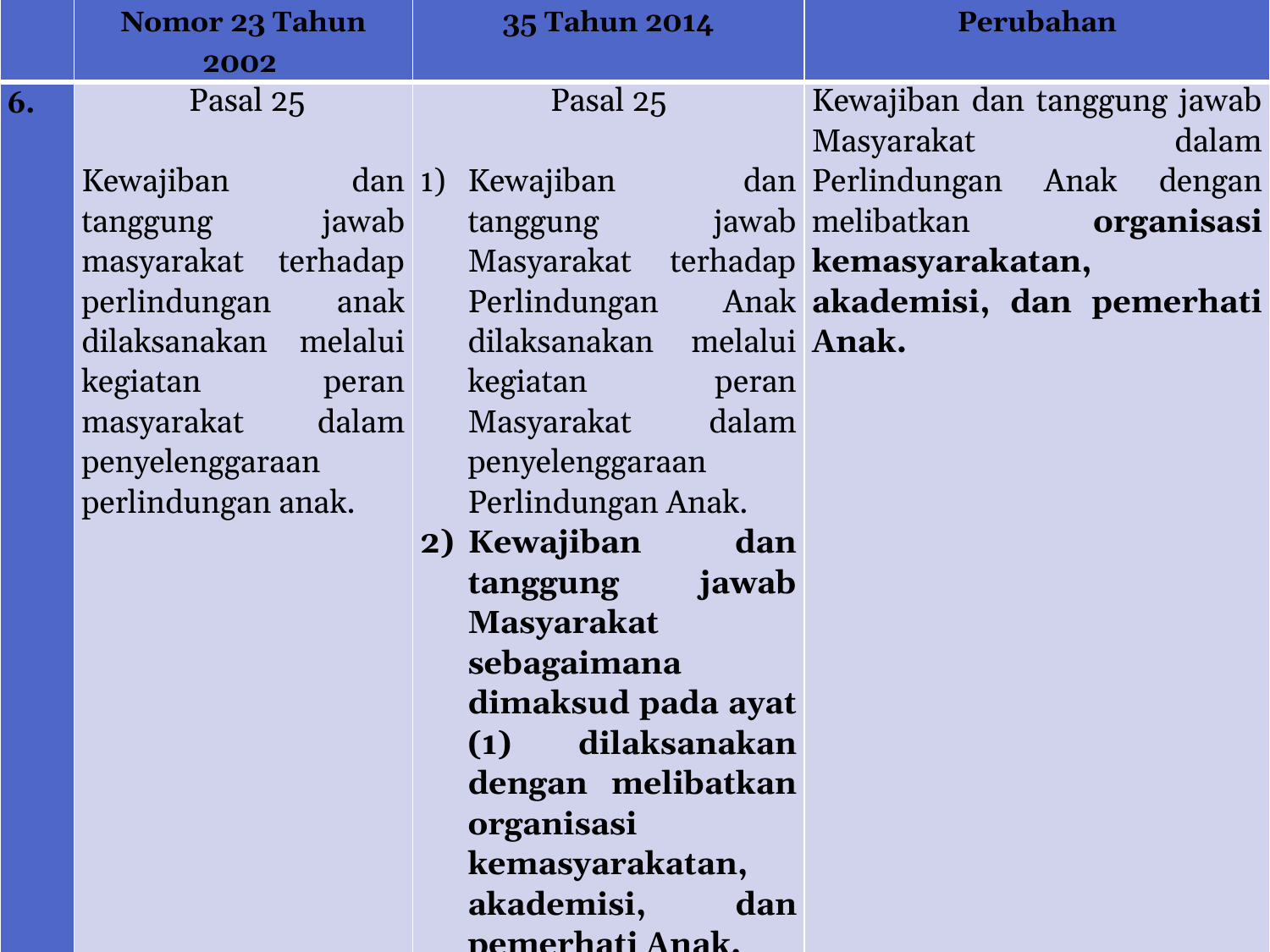

| No. | Undang-Undang Nomor 23 Tahun 2002 | Undang-Undang Nomor 35 Tahun 2014 | Keterangan Perubahan |
| --- | --- | --- | --- |
| 6. | Pasal 25   Kewajiban dan tanggung jawab masyarakat terhadap perlindungan anak dilaksanakan melalui kegiatan peran masyarakat dalam penyelenggaraan perlindungan anak. | Pasal 25   Kewajiban dan tanggung jawab Masyarakat terhadap Perlindungan Anak dilaksanakan melalui kegiatan peran Masyarakat dalam penyelenggaraan Perlindungan Anak. Kewajiban dan tanggung jawab Masyarakat sebagaimana dimaksud pada ayat (1) dilaksanakan dengan melibatkan organisasi kemasyarakatan, akademisi, dan pemerhati Anak. | Kewajiban dan tanggung jawab Masyarakat dalam Perlindungan Anak dengan melibatkan organisasi kemasyarakatan, akademisi, dan pemerhati Anak. |